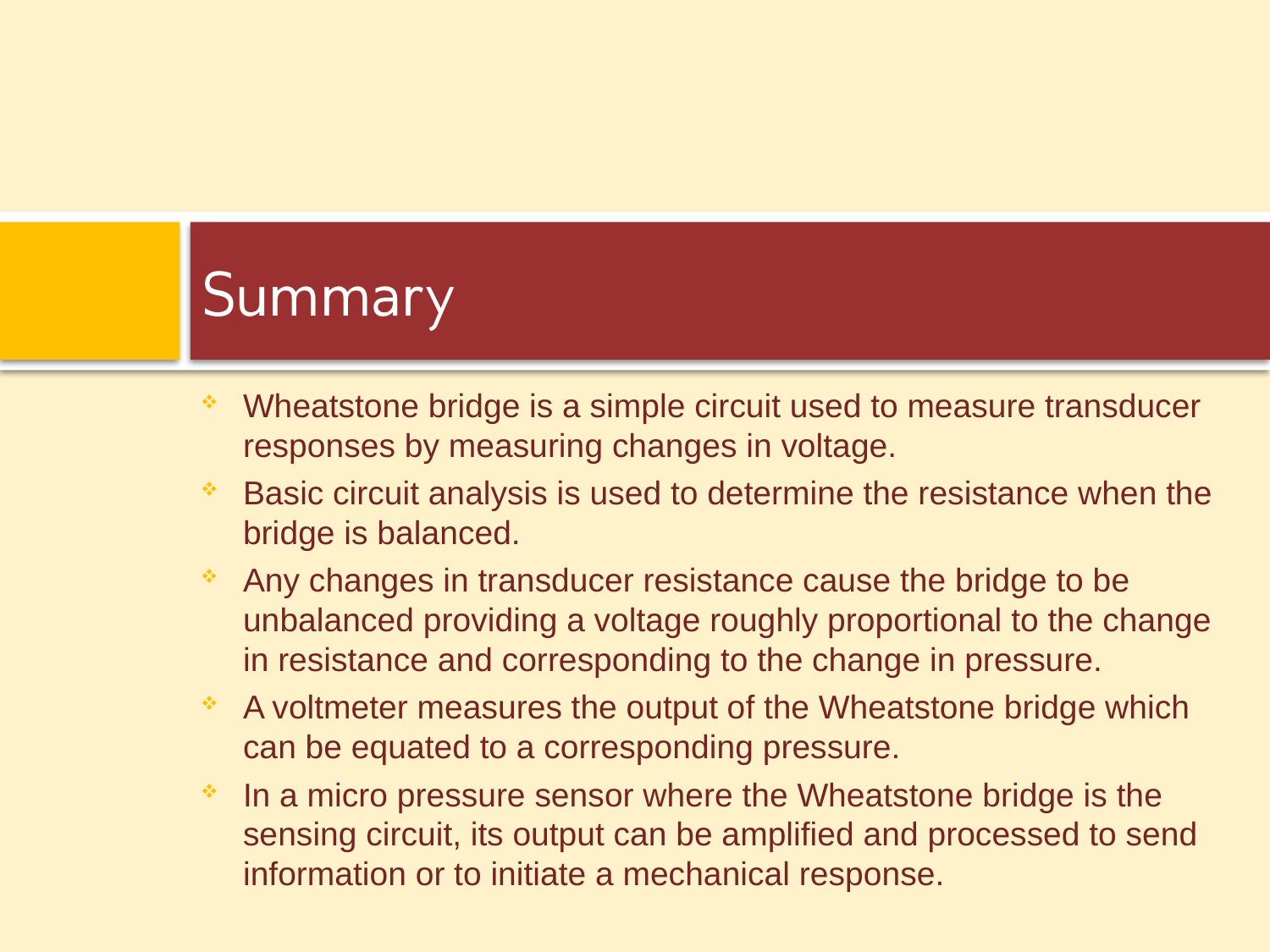

# Summary
Wheatstone bridge is a simple circuit used to measure transducer responses by measuring changes in voltage.
Basic circuit analysis is used to determine the resistance when the bridge is balanced.
Any changes in transducer resistance cause the bridge to be unbalanced providing a voltage roughly proportional to the change in resistance and corresponding to the change in pressure.
A voltmeter measures the output of the Wheatstone bridge which can be equated to a corresponding pressure.
In a micro pressure sensor where the Wheatstone bridge is the sensing circuit, its output can be amplified and processed to send information or to initiate a mechanical response.